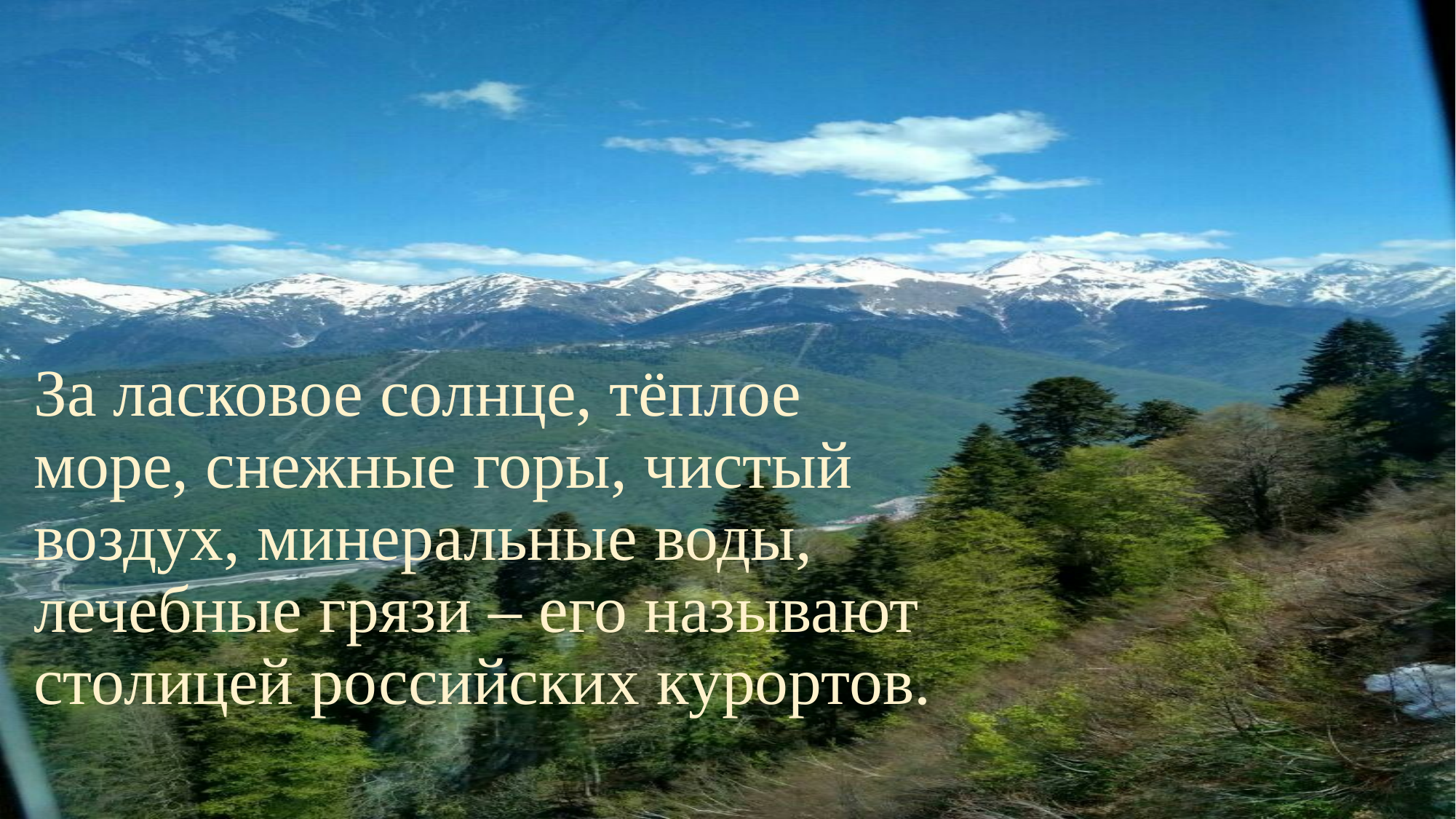

# За ласковое солнце, тёплое море, снежные горы, чистый воздух, минеральные воды, лечебные грязи – его называют столицей российских курортов.